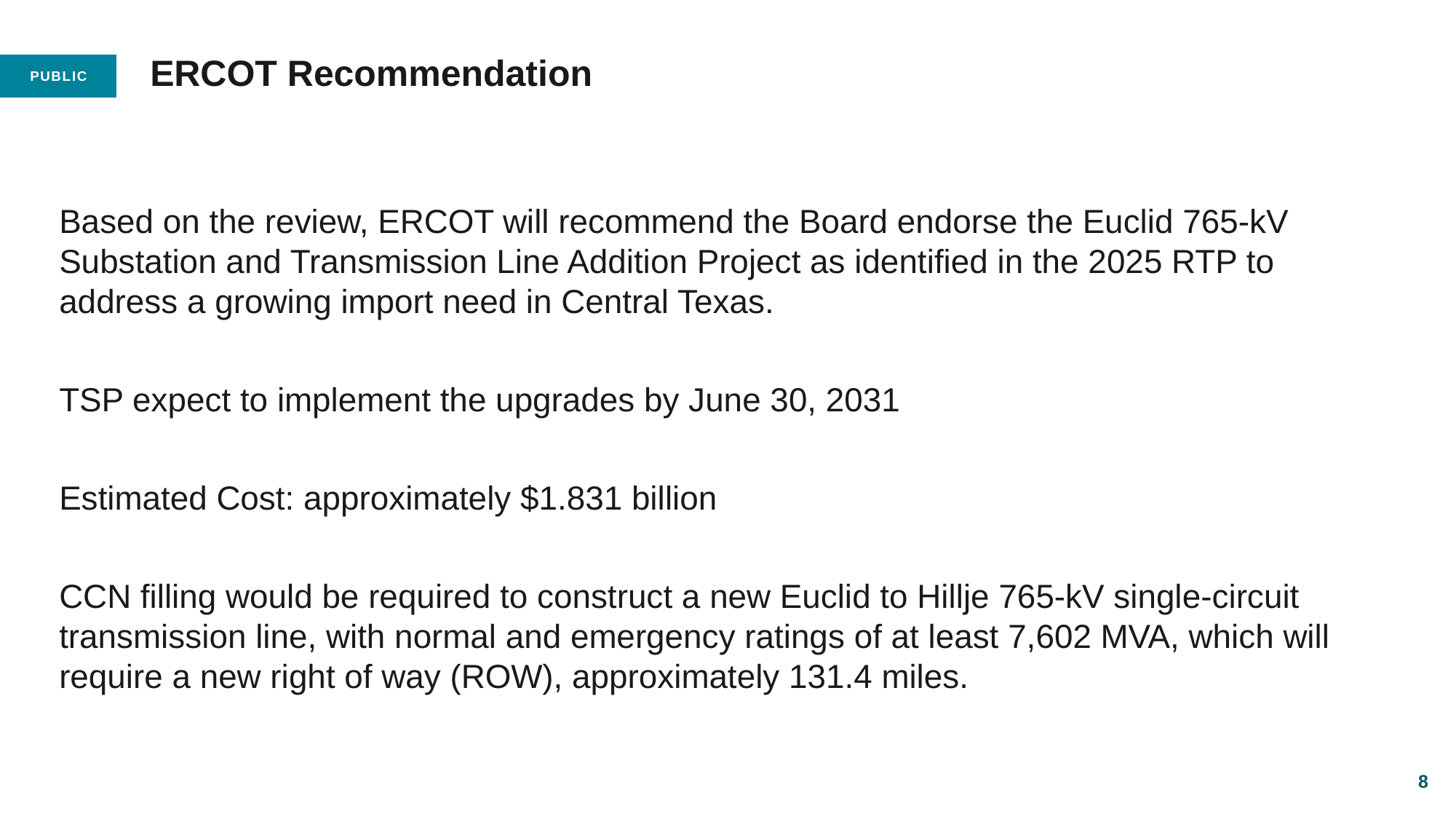

# ERCOT Recommendation
Based on the review, ERCOT will recommend the Board endorse the Euclid 765-kV Substation and Transmission Line Addition Project as identified in the 2025 RTP to address a growing import need in Central Texas.

TSP expect to implement the upgrades by June 30, 2031

Estimated Cost: approximately $1.831 billion

CCN filling would be required to construct a new Euclid to Hillje 765-kV single-circuit transmission line, with normal and emergency ratings of at least 7,602 MVA, which will require a new right of way (ROW), approximately 131.4 miles.

8